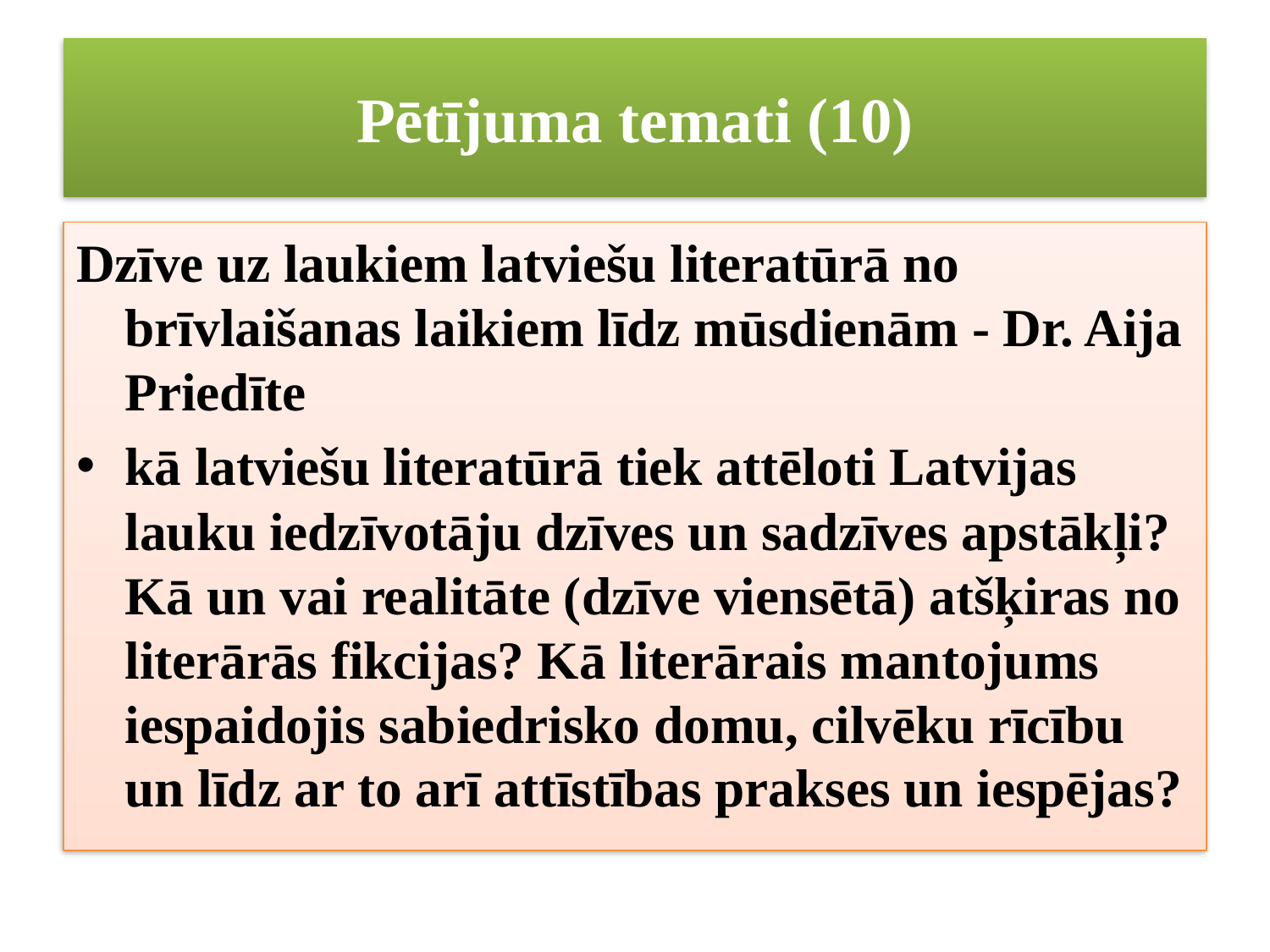

# Pētījuma temati (10)
Dzīve uz laukiem latviešu literatūrā no brīvlaišanas laikiem līdz mūsdienām - Dr. Aija Priedīte
kā latviešu literatūrā tiek attēloti Latvijas lauku iedzīvotāju dzīves un sadzīves apstākļi? Kā un vai realitāte (dzīve viensētā) atšķiras no literārās fikcijas? Kā literārais mantojums iespaidojis sabiedrisko domu, cilvēku rīcību un līdz ar to arī attīstības prakses un iespējas?